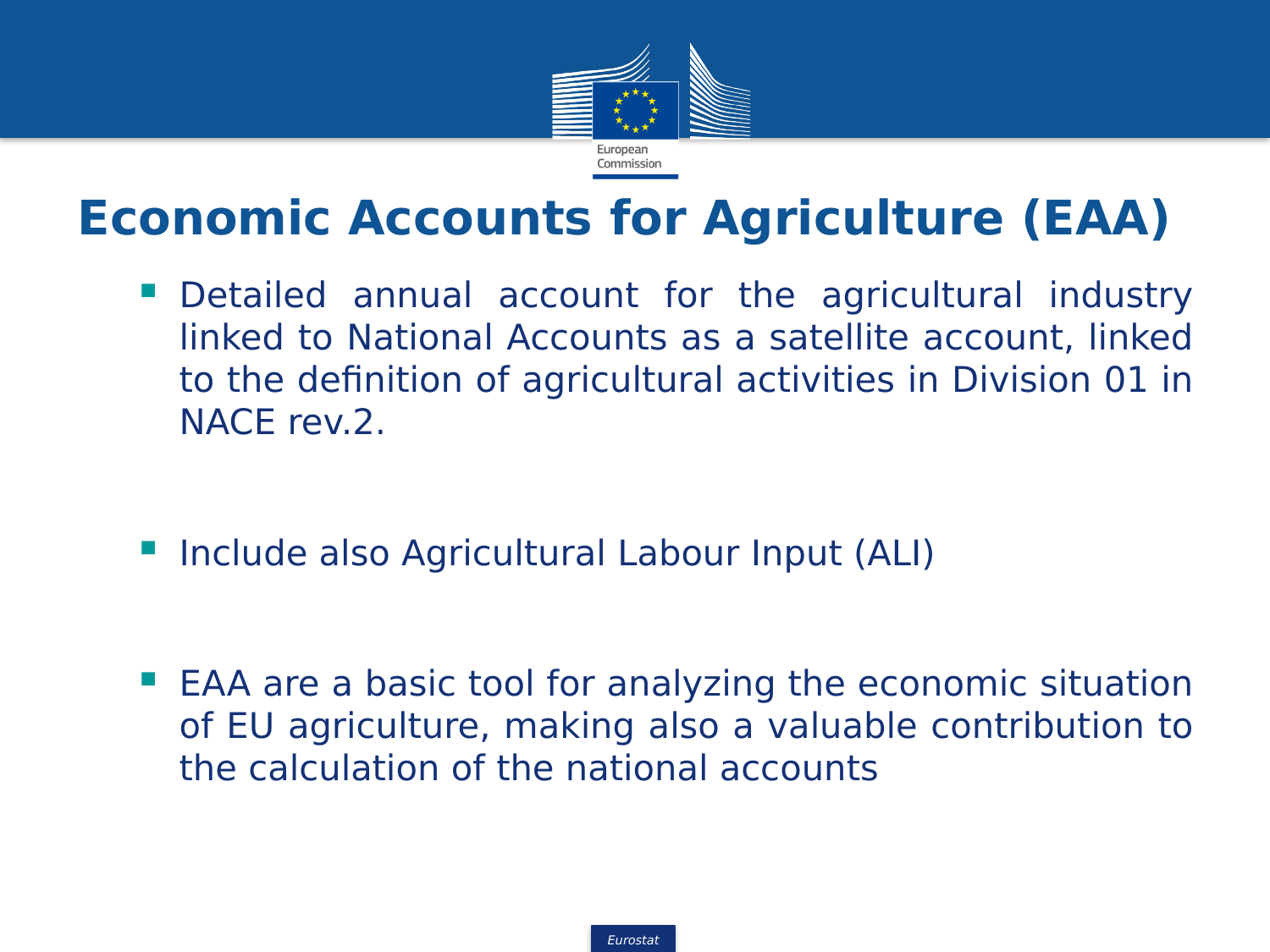

# Economic Accounts for Agriculture (EAA)
Detailed annual account for the agricultural industry linked to National Accounts as a satellite account, linked to the definition of agricultural activities in Division 01 in NACE rev.2.

Include also Agricultural Labour Input (ALI)

EAA are a basic tool for analyzing the economic situation of EU agriculture, making also a valuable contribution to the calculation of the national accounts